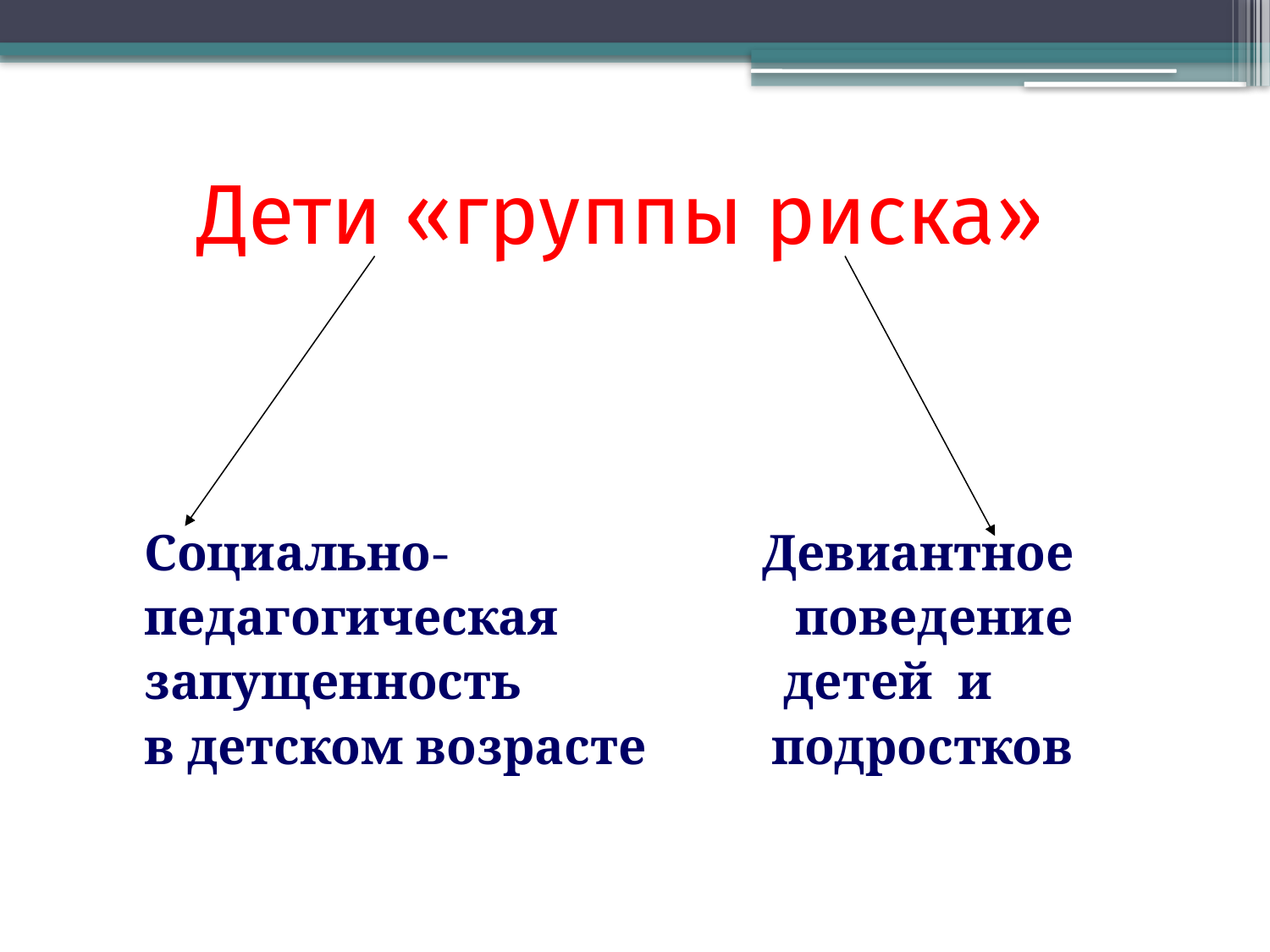

# Дети «группы риска»

Социально-                         Девиантное
педагогическая                   поведение
запущенность                     детей  и
в детском возрасте          подростков